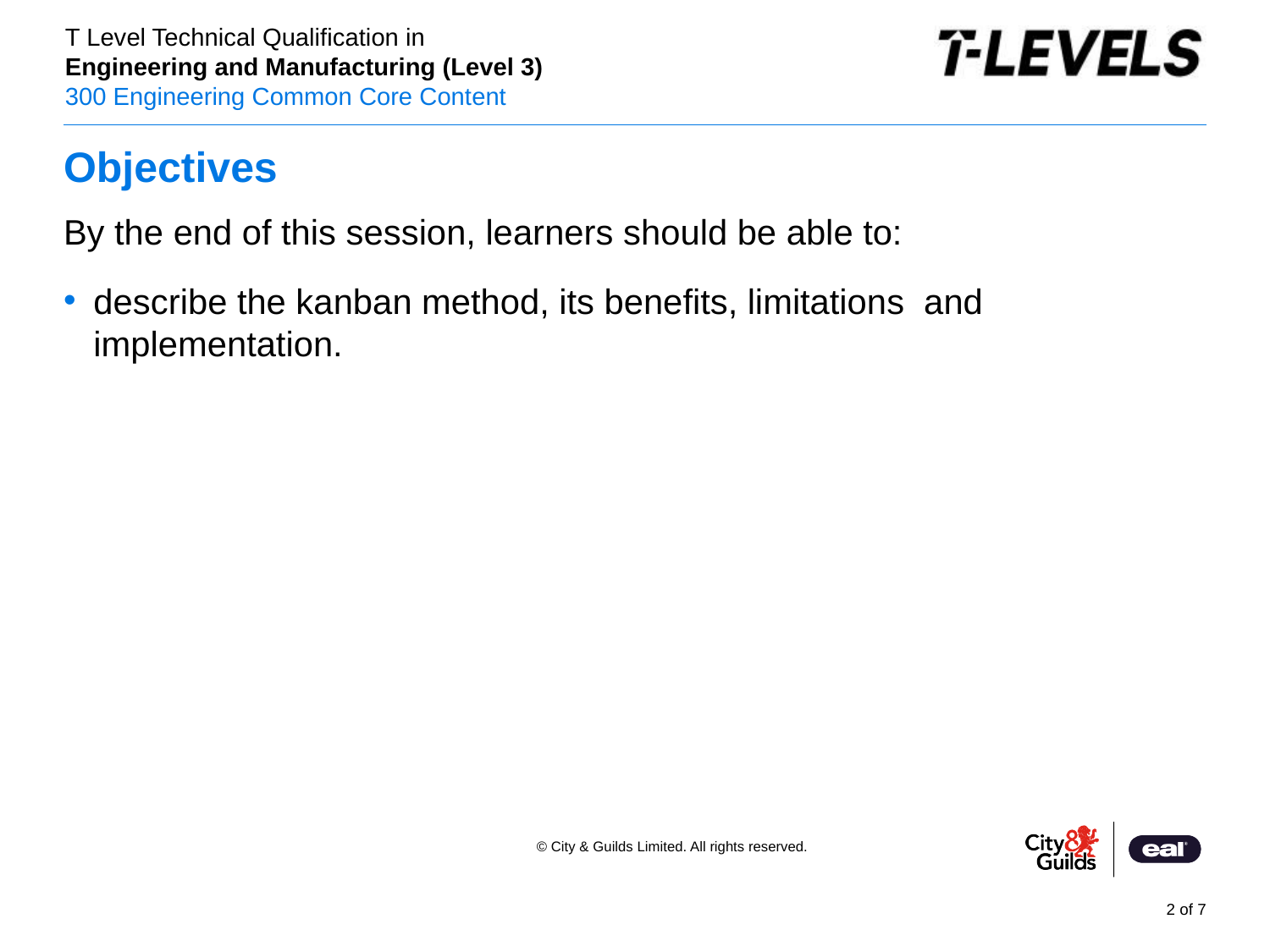

# Objectives
By the end of this session, learners should be able to:
describe the kanban method, its benefits, limitations  and implementation.